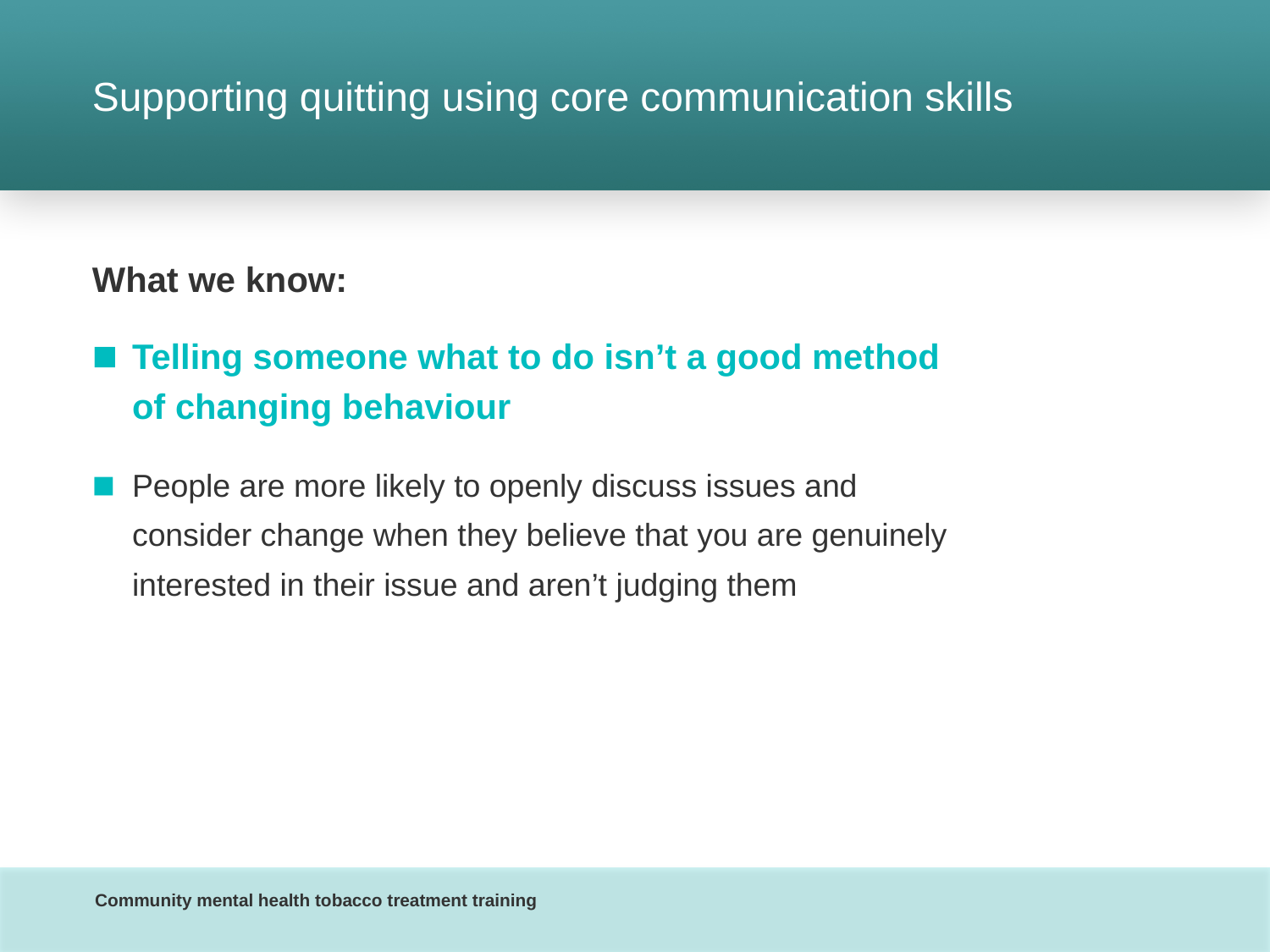

# Supporting quitting using core communication skills
What we know:
Telling someone what to do isn’t a good method
of changing behaviour
People are more likely to openly discuss issues and
consider change when they believe that you are genuinely
interested in their issue and aren’t judging them
Community mental health tobacco treatment training